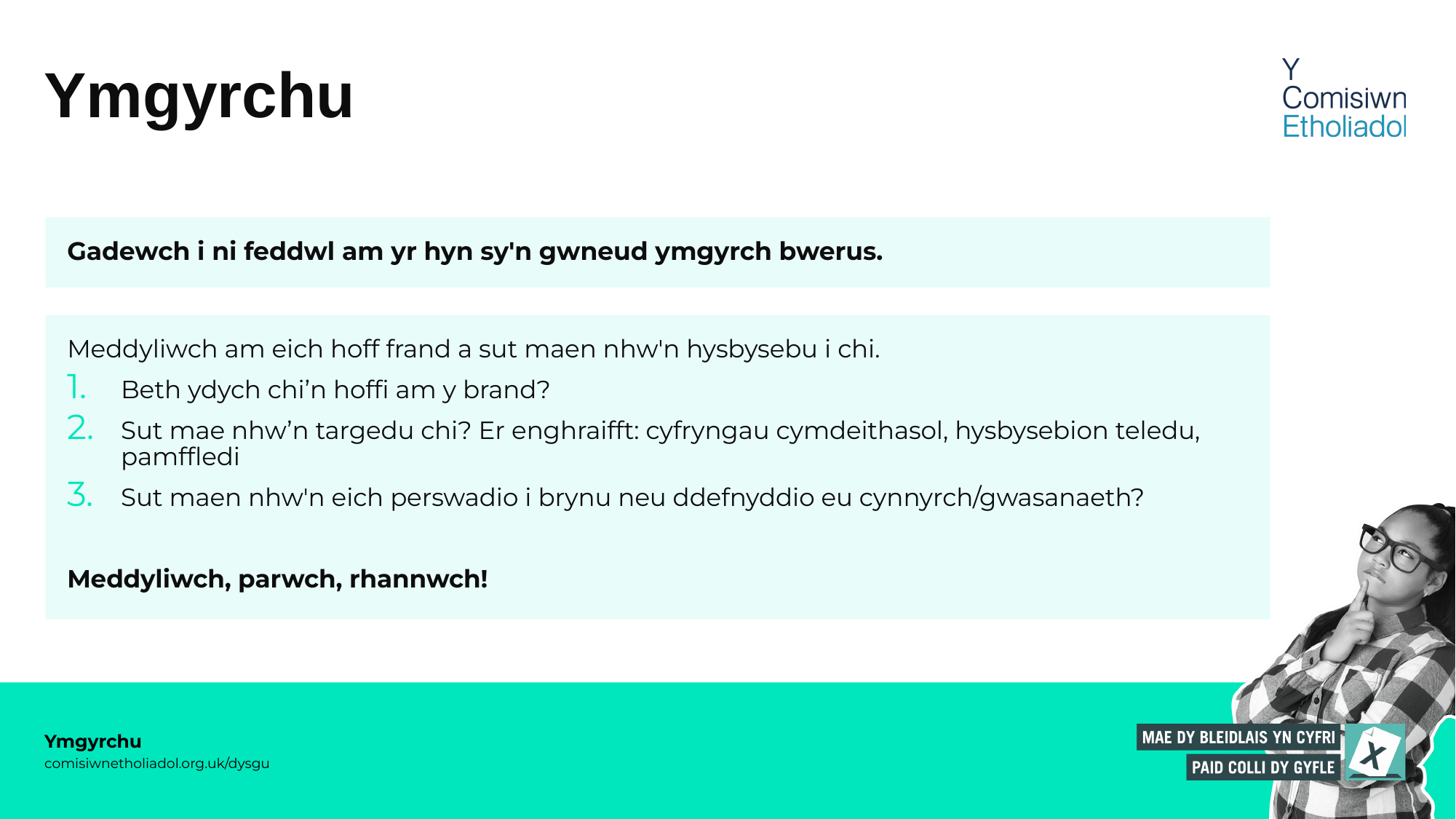

# Ymgyrchu
Gadewch i ni feddwl am yr hyn sy'n gwneud ymgyrch bwerus.
Meddyliwch am eich hoff frand a sut maen nhw'n hysbysebu i chi.
Beth ydych chi’n hoffi am y brand?
Sut mae nhw’n targedu chi? Er enghraifft: cyfryngau cymdeithasol, hysbysebion teledu, pamffledi
Sut maen nhw'n eich perswadio i brynu neu ddefnyddio eu cynnyrch/gwasanaeth?

Meddyliwch, parwch, rhannwch!
Ymgyrchu